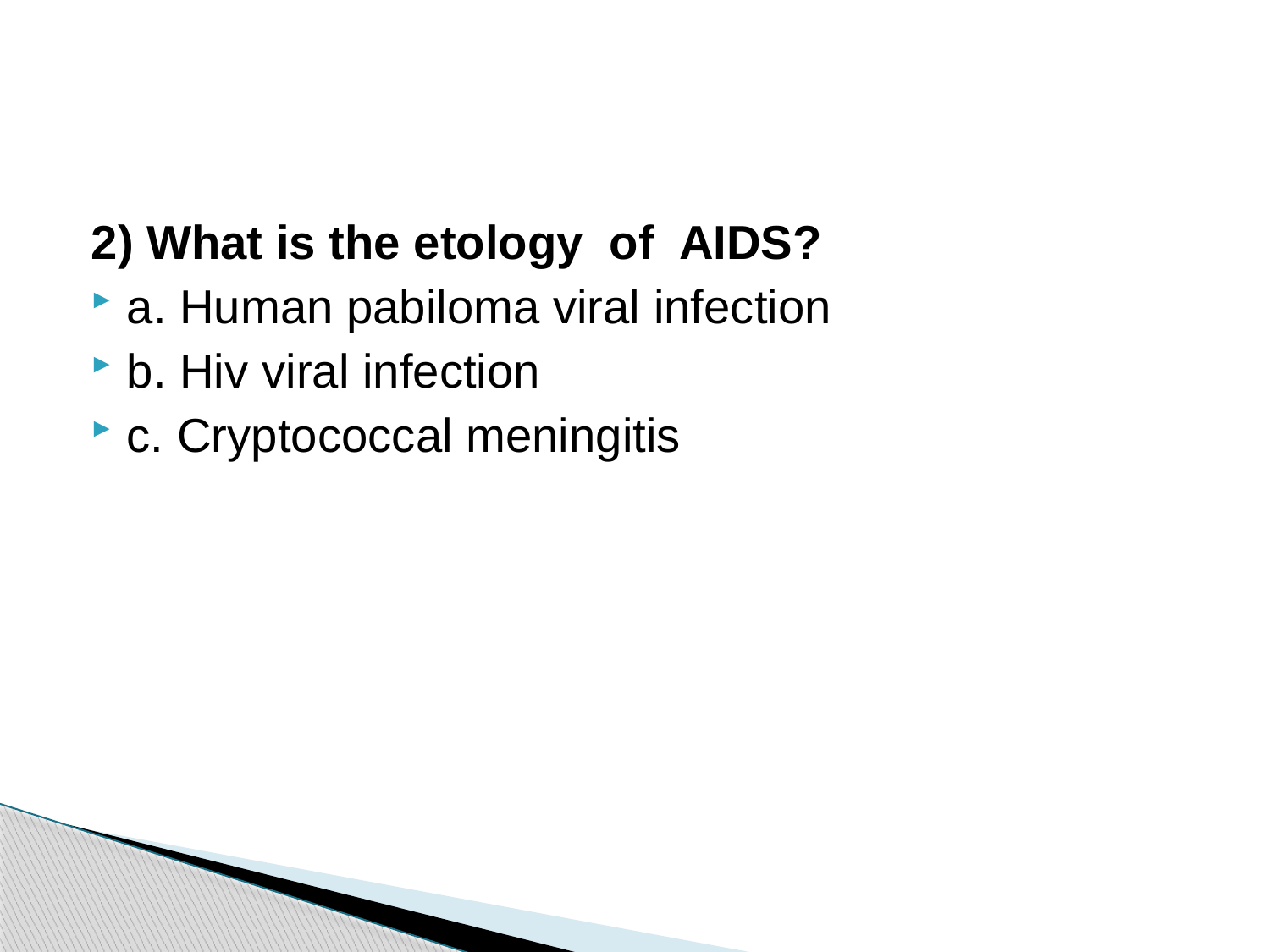

#
2) What is the etology  of  AIDS?
a. Human pabiloma viral infection
b. Hiv viral infection
c. Cryptococcal meningitis